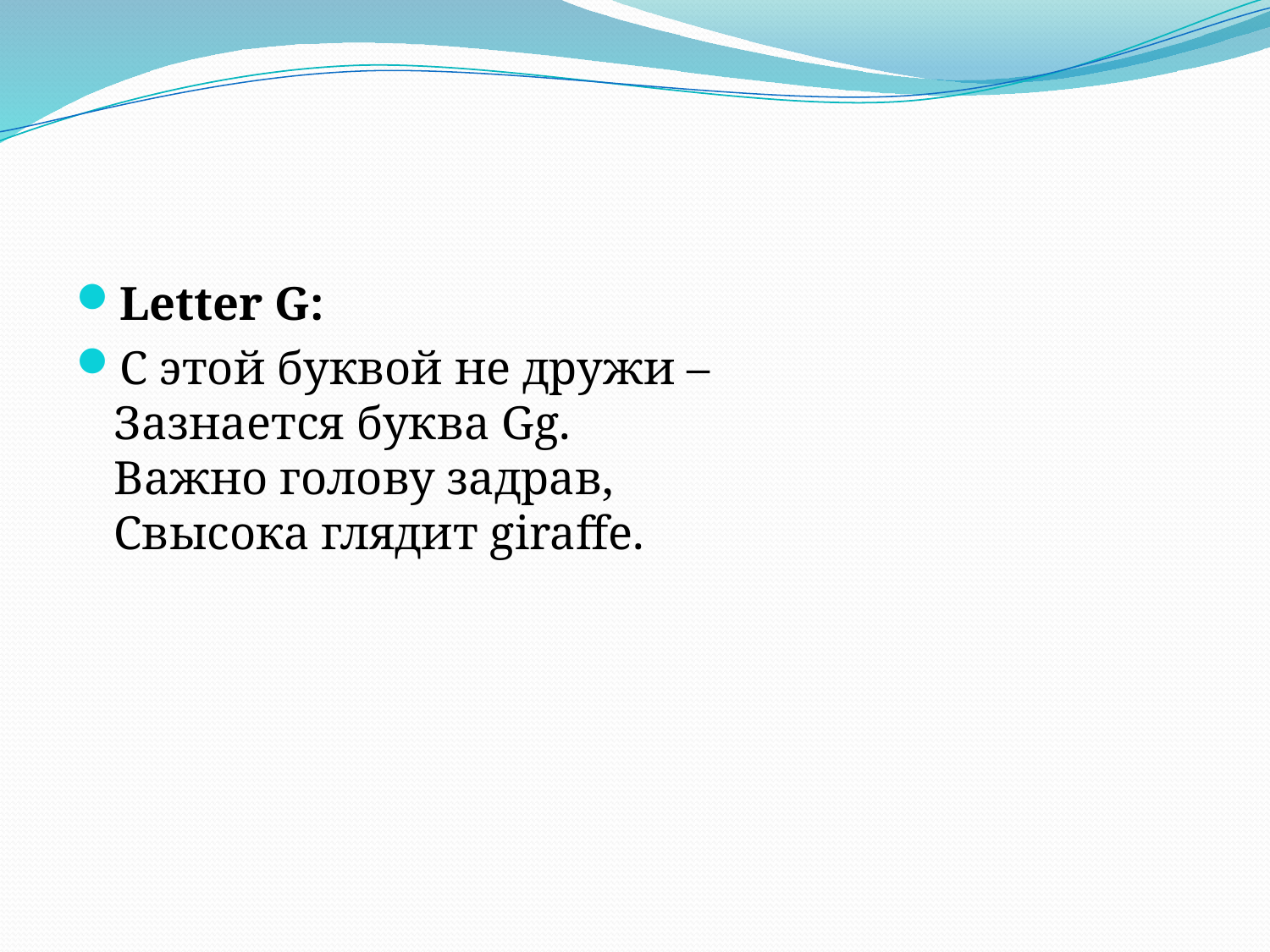

#
Letter G:
С этой буквой не дружи –
Зазнается буква Gg.
Важно голову задрав,
Свысока глядит giraffe.